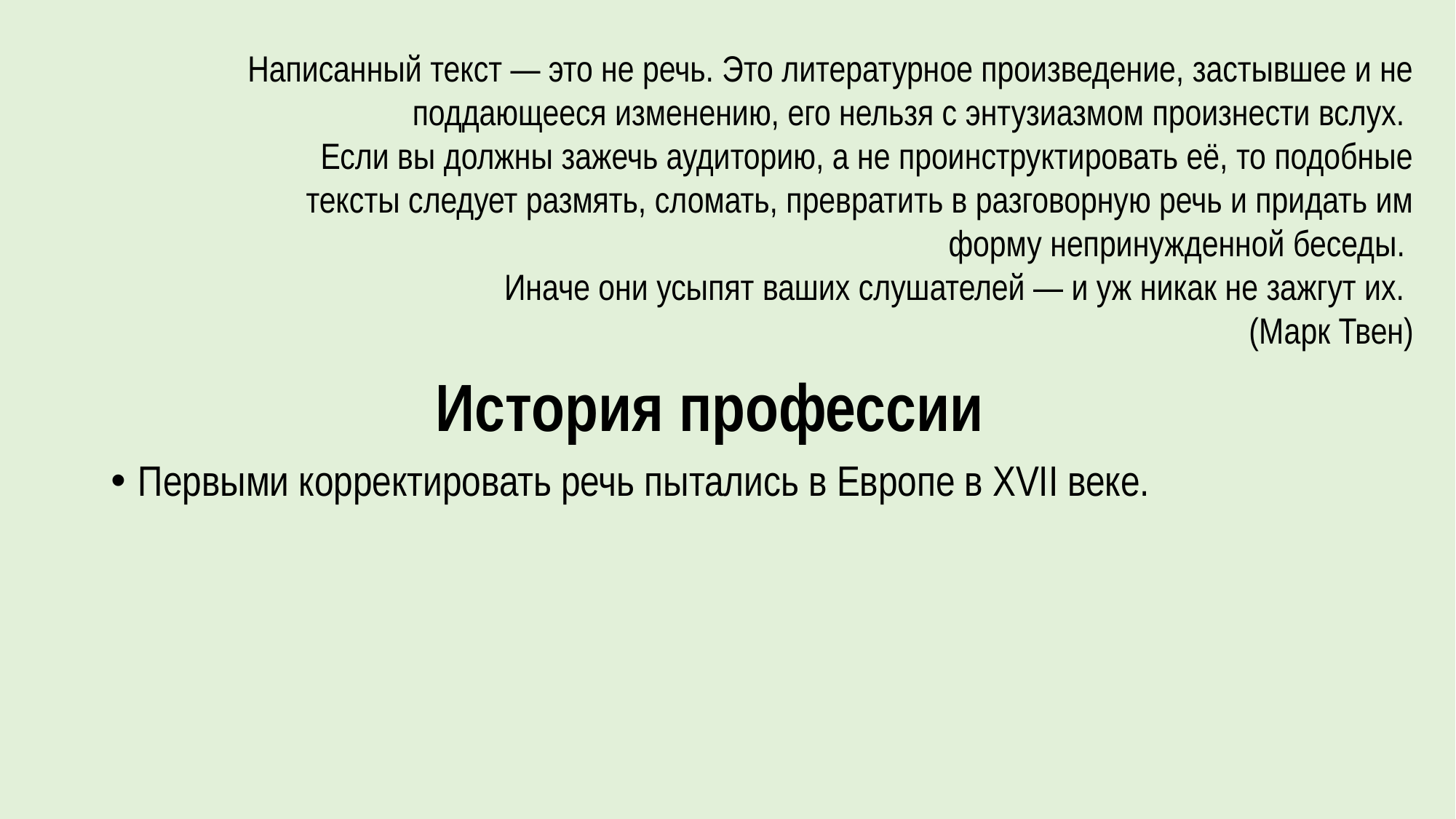

Написанный текст — это не речь. Это литературное произведение, застывшее и не поддающееся изменению, его нельзя с энтузиазмом произнести вслух.
Если вы должны зажечь аудиторию, а не проинструктировать её, то подобные тексты следует размять, сломать, превратить в разговорную речь и придать им форму непринужденной беседы.
Иначе они усыпят ваших слушателей — и уж никак не зажгут их.
(Марк Твен)
# История профессии
Первыми корректировать речь пытались в Европе в XVII веке.